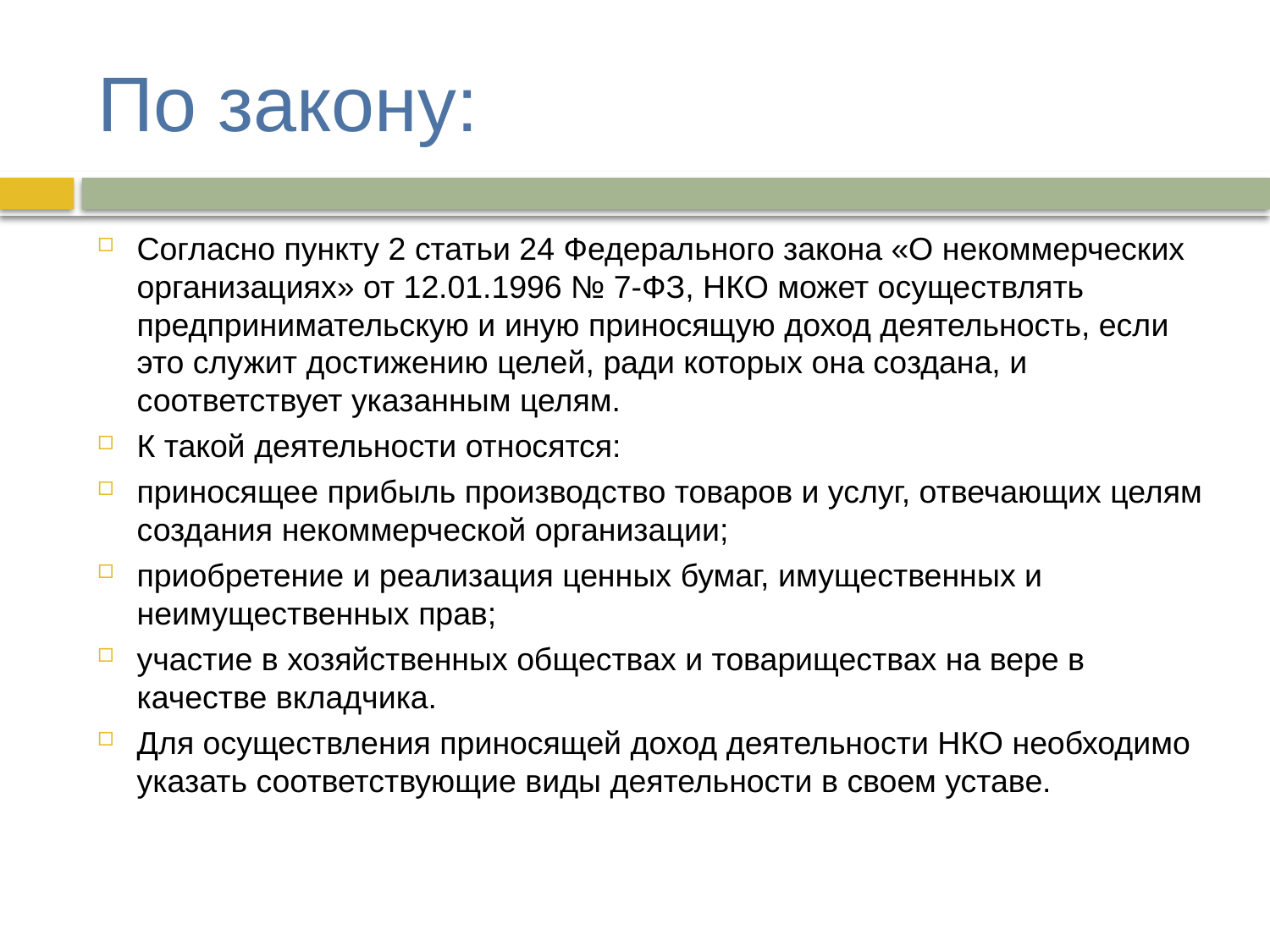

# По закону:
Согласно пункту 2 статьи 24 Федерального закона «О некоммерческих организациях» от 12.01.1996 № 7-ФЗ, НКО может осуществлять предпринимательскую и иную приносящую доход деятельность, если это служит достижению целей, ради которых она создана, и соответствует указанным целям.
К такой деятельности относятся:
приносящее прибыль производство товаров и услуг, отвечающих целям создания некоммерческой организации;
приобретение и реализация ценных бумаг, имущественных и неимущественных прав;
участие в хозяйственных обществах и товариществах на вере в качестве вкладчика.
Для осуществления приносящей доход деятельности НКО необходимо указать соответствующие виды деятельности в своем уставе.